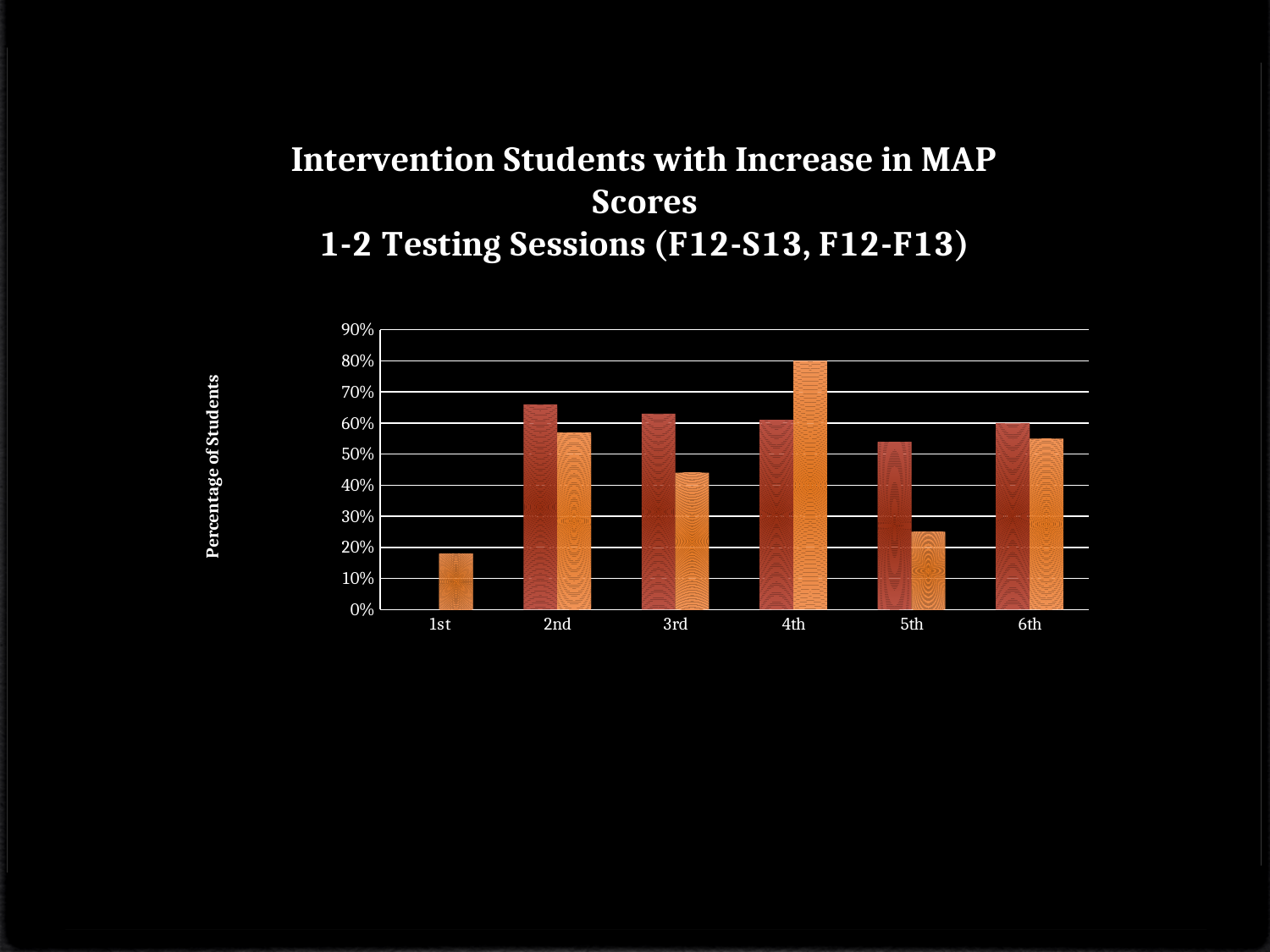

### Chart: Intervention Students with Increase in MAP Scores
1-2 Testing Sessions (F12-S13, F12-F13)

| Category | F12-S13 | F12-F13 |
|---|---|---|
| 1st | 0.0 | 0.18 |
| 2nd | 0.66 | 0.57 |
| 3rd | 0.63 | 0.44 |
| 4th | 0.61 | 0.8 |
| 5th | 0.54 | 0.25 |
| 6th | 0.6 | 0.55 |